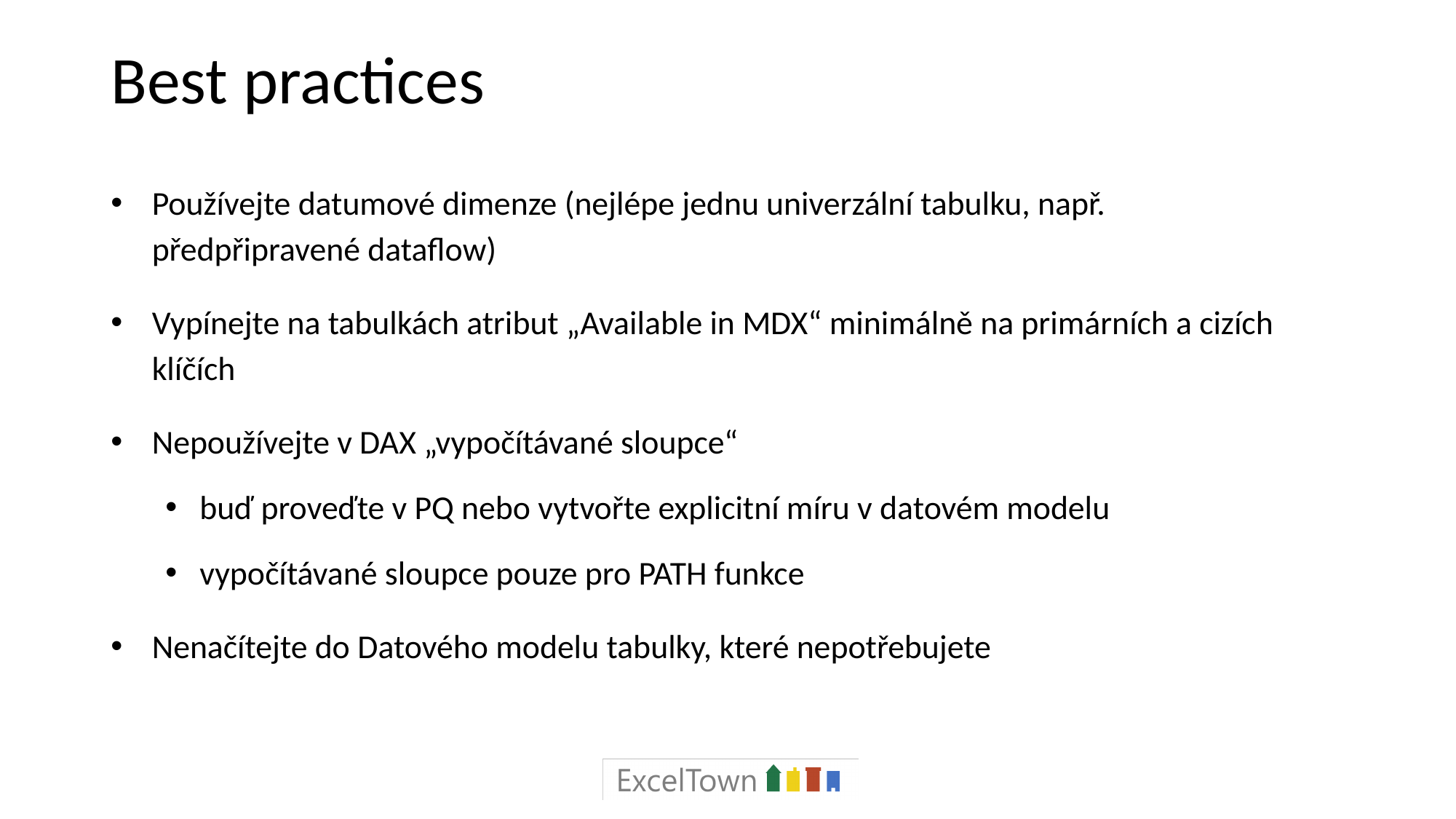

# Best practices
Používejte datumové dimenze (nejlépe jednu univerzální tabulku, např. předpřipravené dataflow)
Vypínejte na tabulkách atribut „Available in MDX“ minimálně na primárních a cizích klíčích
Nepoužívejte v DAX „vypočítávané sloupce“
buď proveďte v PQ nebo vytvořte explicitní míru v datovém modelu
vypočítávané sloupce pouze pro PATH funkce
Nenačítejte do Datového modelu tabulky, které nepotřebujete